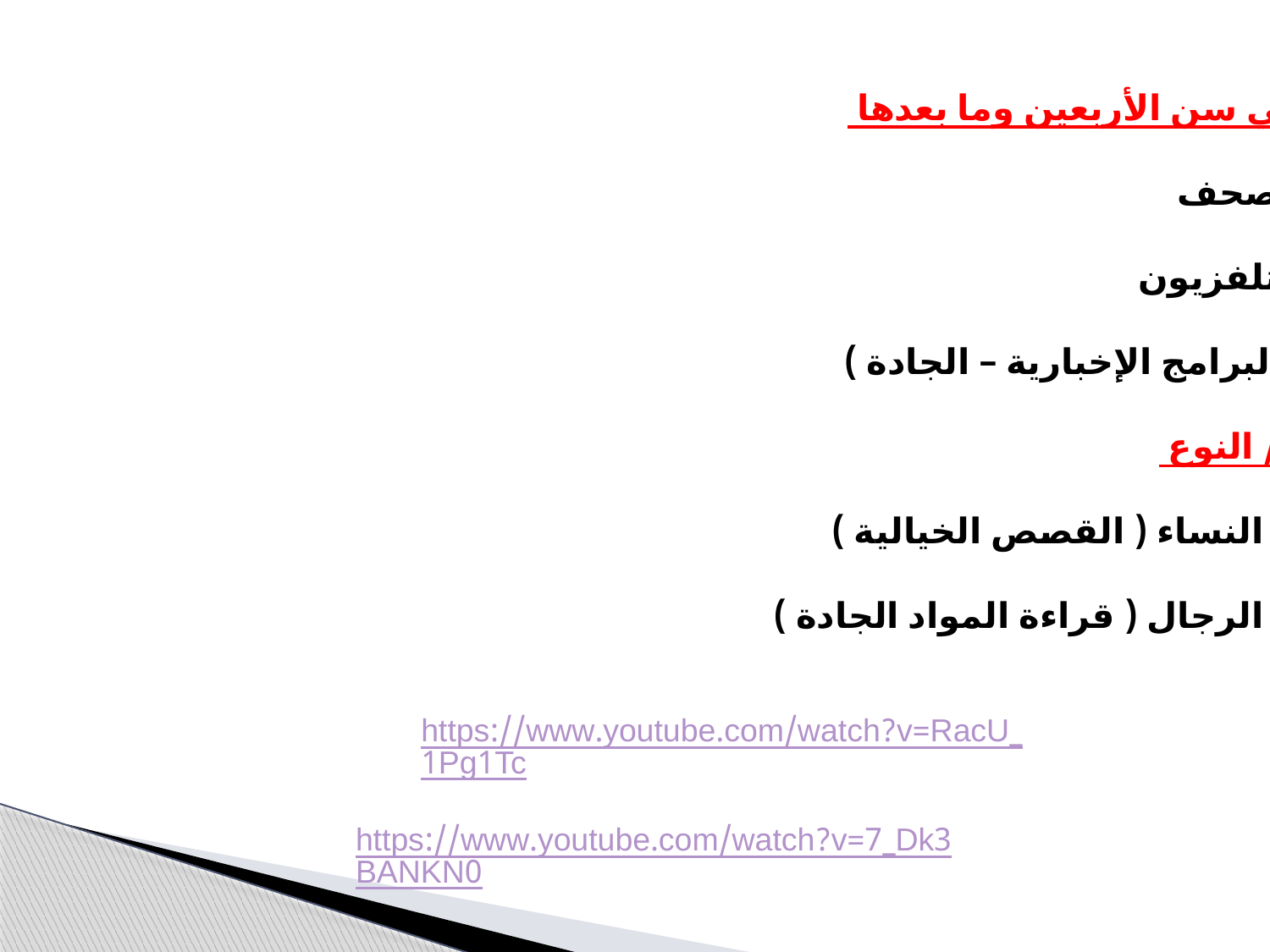

في سن الأربعين وما بعدها

الصحف

التلفزيون

( البرامج الإخبارية – الجادة )

ج/ النوع

1- النساء ( القصص الخيالية )

2- الرجال ( قراءة المواد الجادة )

https://www.youtube.com/watch?v=RacU_1Pg1Tc

https://www.youtube.com/watch?v=7_Dk3BANKN0